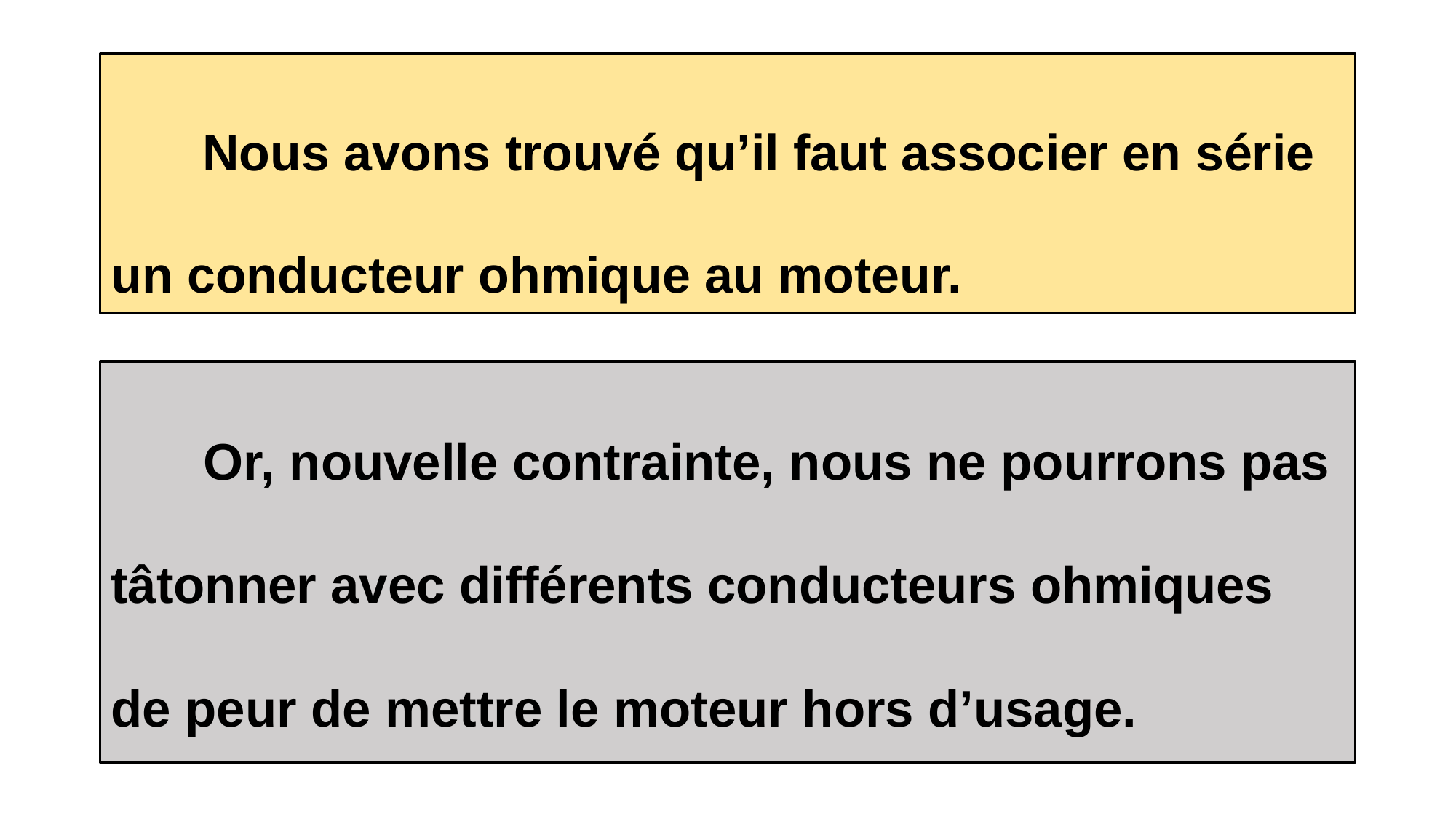

Nous avons trouvé qu’il faut associer en série un conducteur ohmique au moteur.
	Or, nouvelle contrainte, nous ne pourrons pas tâtonner avec différents conducteurs ohmiques de peur de mettre le moteur hors d’usage.